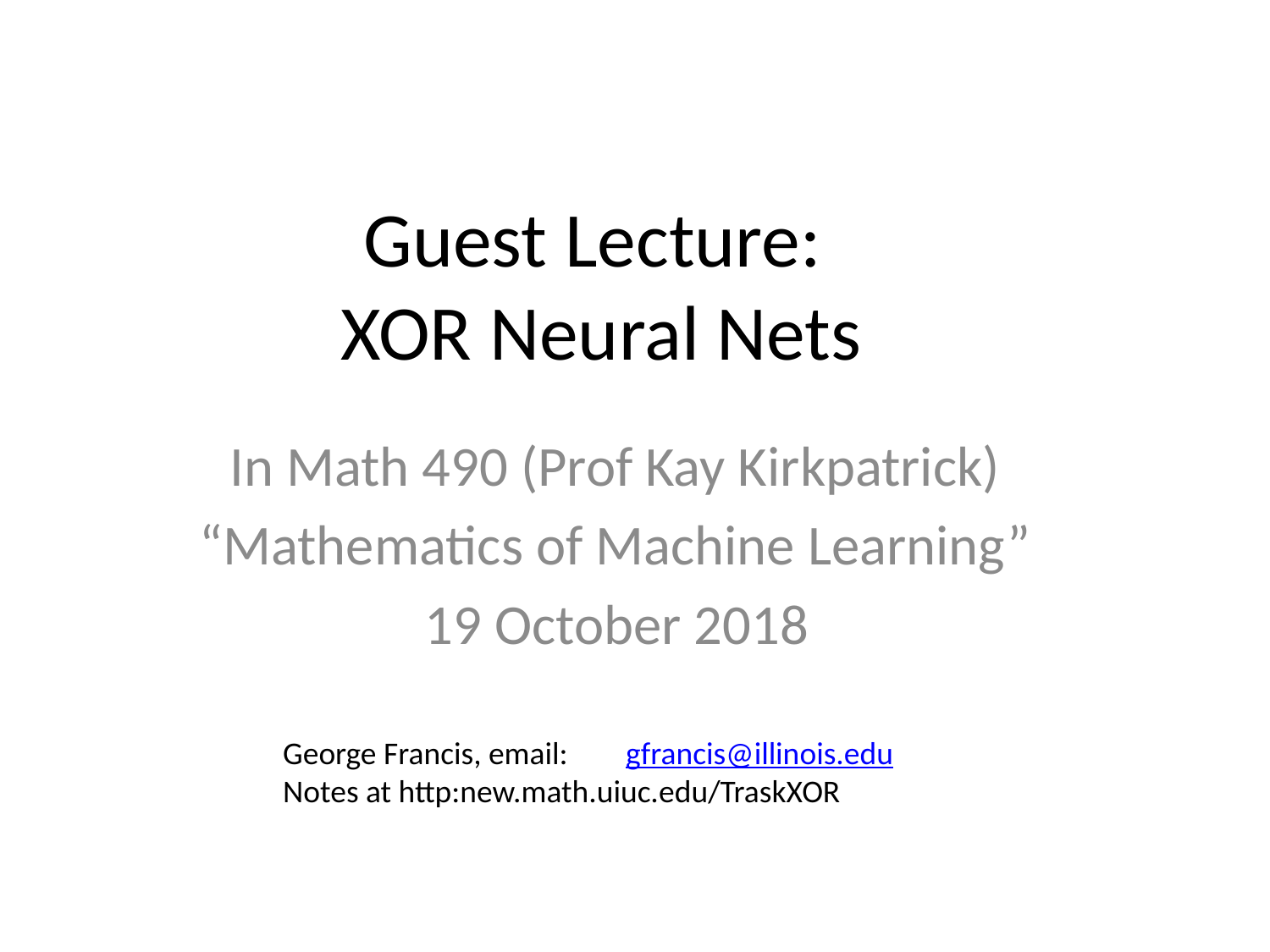

# Guest Lecture: XOR Neural Nets
In Math 490 (Prof Kay Kirkpatrick)
“Mathematics of Machine Learning”
                   19 October 2018
George Francis, email:        gfrancis@illinois.edu
Notes at http:new.math.uiuc.edu/TraskXOR